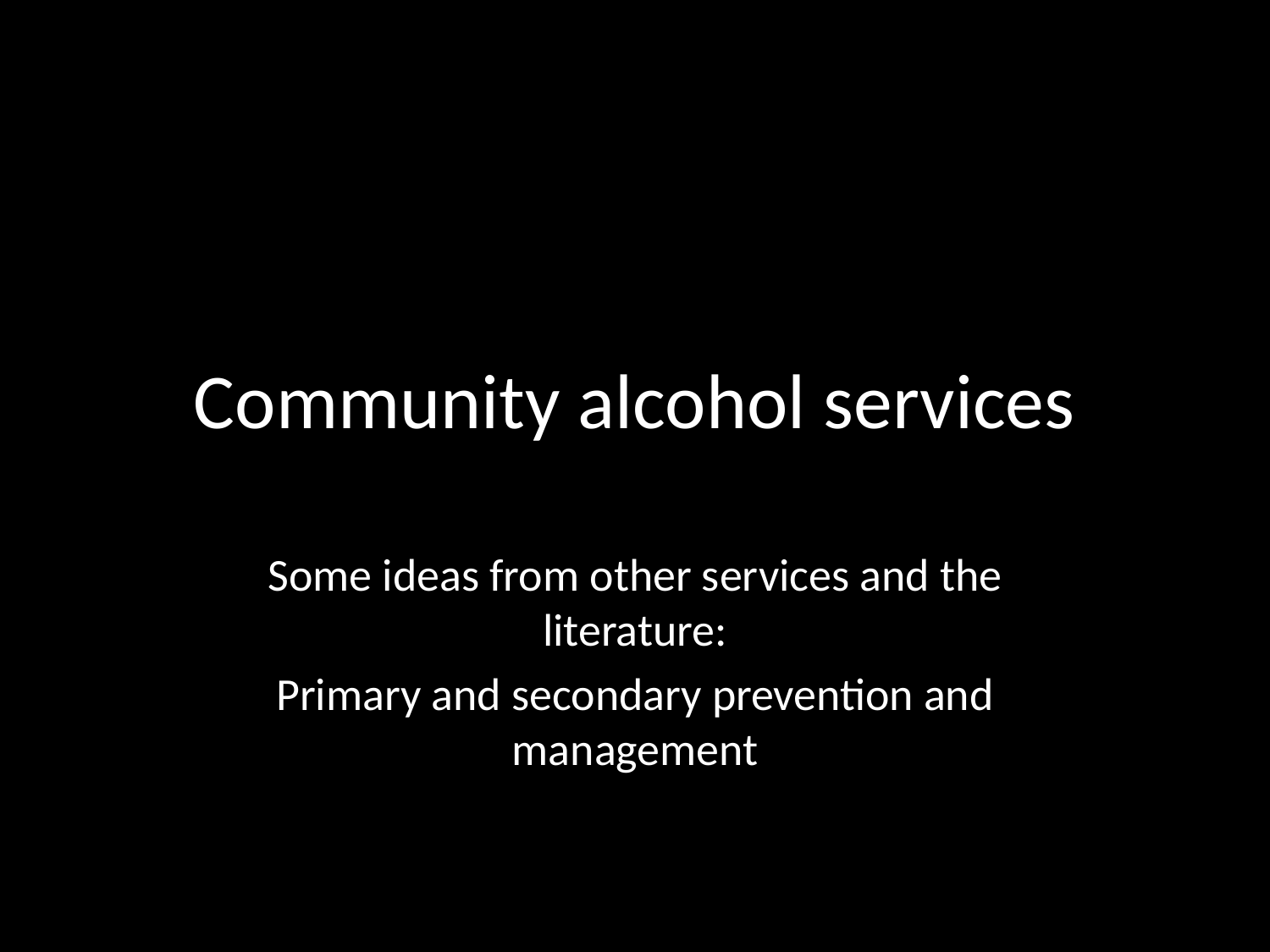

# Community alcohol services
Some ideas from other services and the literature:
Primary and secondary prevention and management